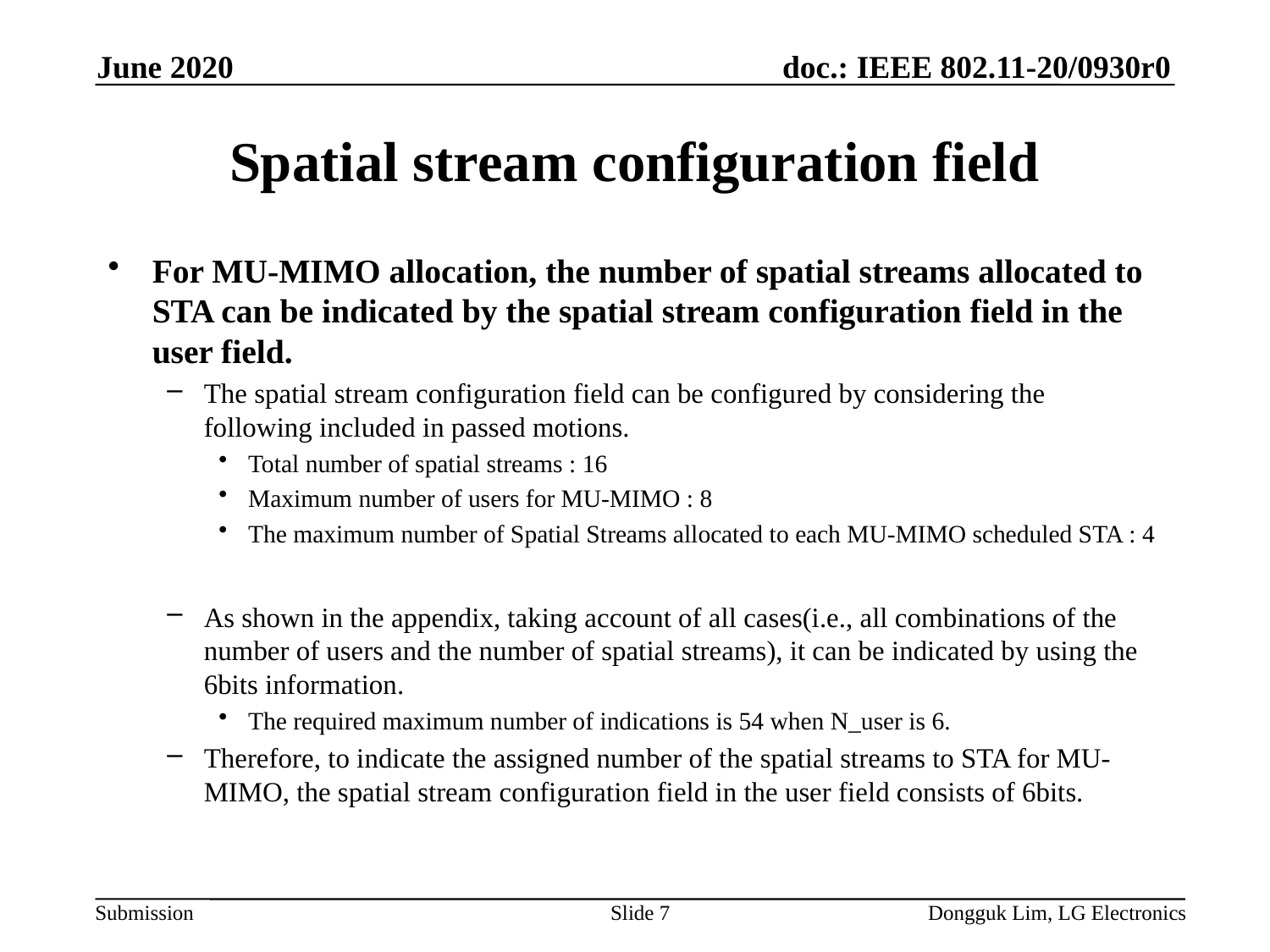

June 2020
# Spatial stream configuration field
For MU-MIMO allocation, the number of spatial streams allocated to STA can be indicated by the spatial stream configuration field in the user field.
The spatial stream configuration field can be configured by considering the following included in passed motions.
Total number of spatial streams : 16
Maximum number of users for MU-MIMO : 8
The maximum number of Spatial Streams allocated to each MU-MIMO scheduled STA : 4

As shown in the appendix, taking account of all cases(i.e., all combinations of the number of users and the number of spatial streams), it can be indicated by using the 6bits information.
The required maximum number of indications is 54 when N_user is 6.
Therefore, to indicate the assigned number of the spatial streams to STA for MU-MIMO, the spatial stream configuration field in the user field consists of 6bits.
Slide 7
Dongguk Lim, LG Electronics